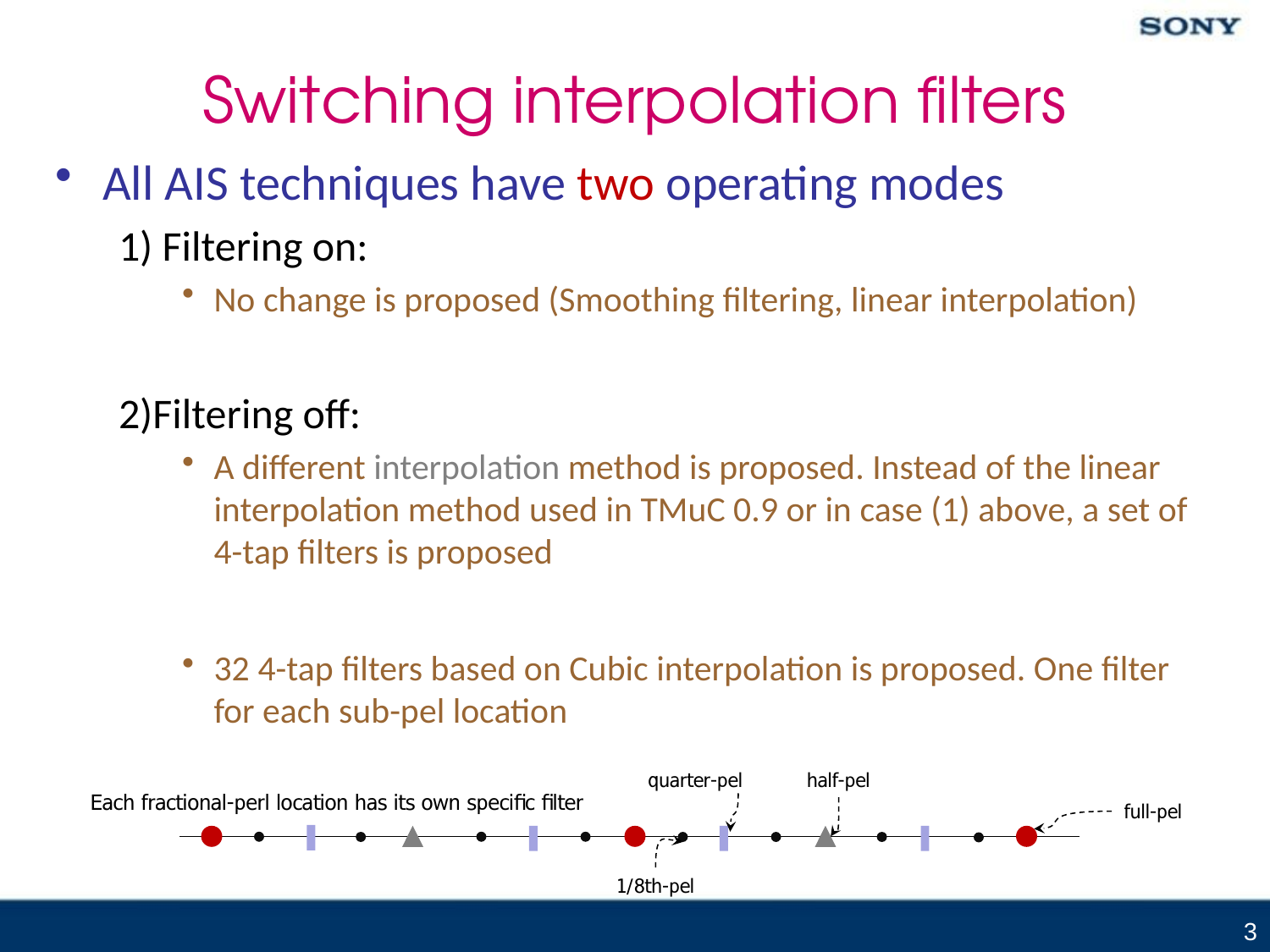

# Switching interpolation filters
All AIS techniques have two operating modes
1) Filtering on:
No change is proposed (Smoothing filtering, linear interpolation)

2)Filtering off:
A different interpolation method is proposed. Instead of the linear interpolation method used in TMuC 0.9 or in case (1) above, a set of 4-tap filters is proposed

32 4-tap filters based on Cubic interpolation is proposed. One filter for each sub-pel location

quarter-pel
half-pel
Each fractional-perl location has its own specific filter
full-pel

1/8th-pel
3